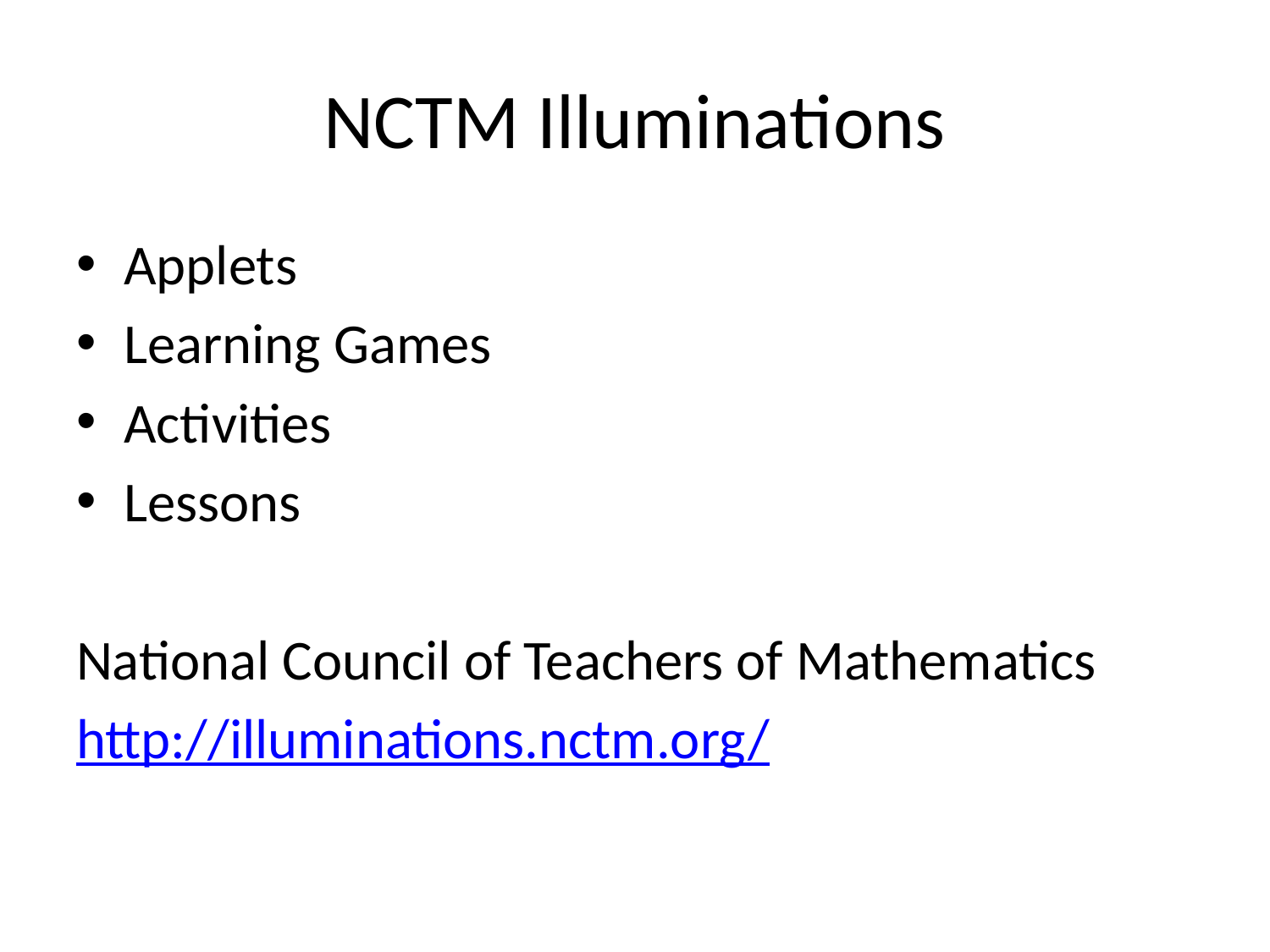

# NCTM Illuminations
Applets
Learning Games
Activities
Lessons

National Council of Teachers of Mathematics
http://illuminations.nctm.org/